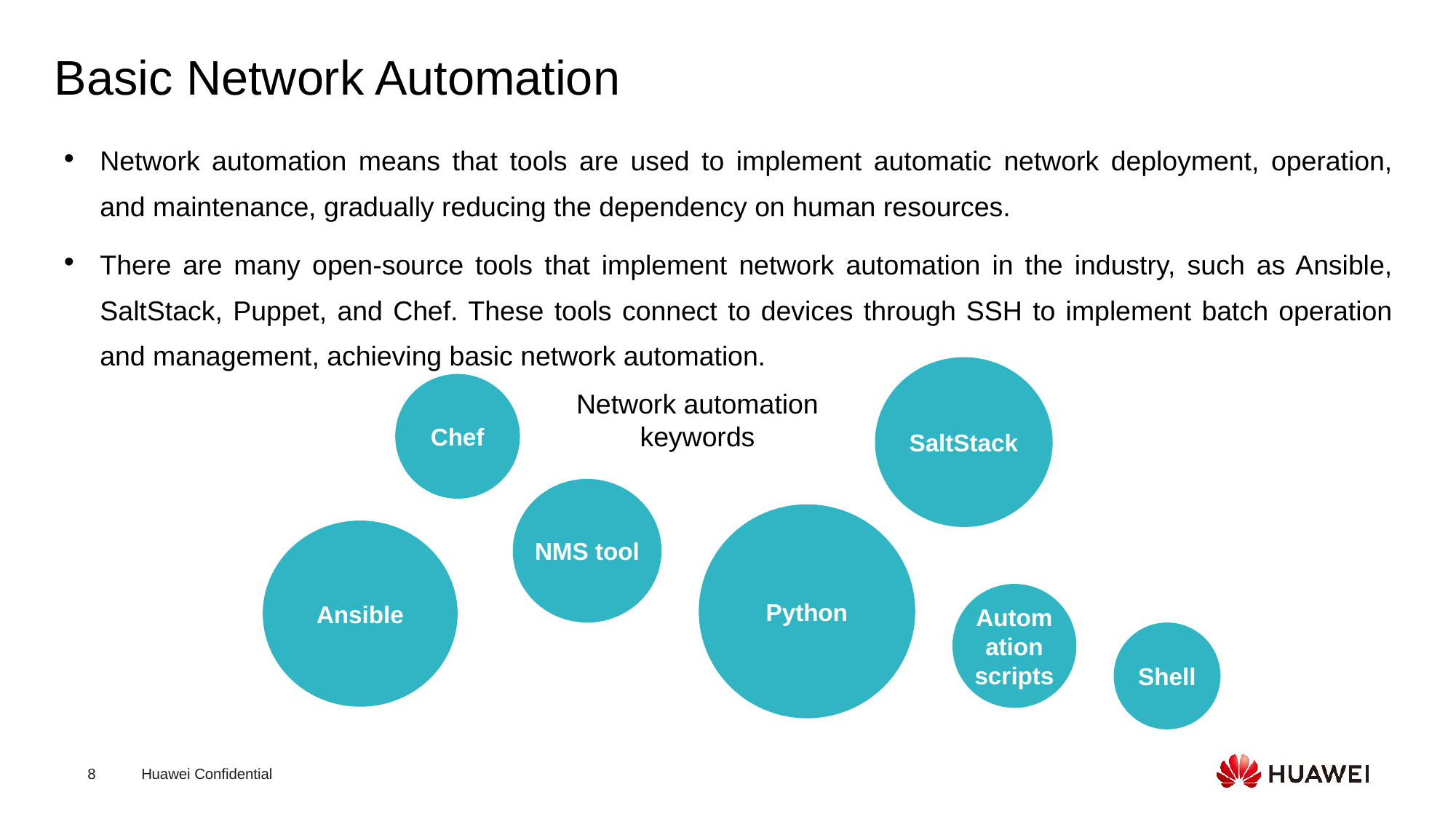

# Basic Network Automation
Network automation means that tools are used to implement automatic network deployment, operation, and maintenance, gradually reducing the dependency on human resources.
There are many open-source tools that implement network automation in the industry, such as Ansible, SaltStack, Puppet, and Chef. These tools connect to devices through SSH to implement batch operation and management, achieving basic network automation.

SaltStack
Chef
Network automation keywords
NMS tool
Python
Ansible
Shell
Automation scripts